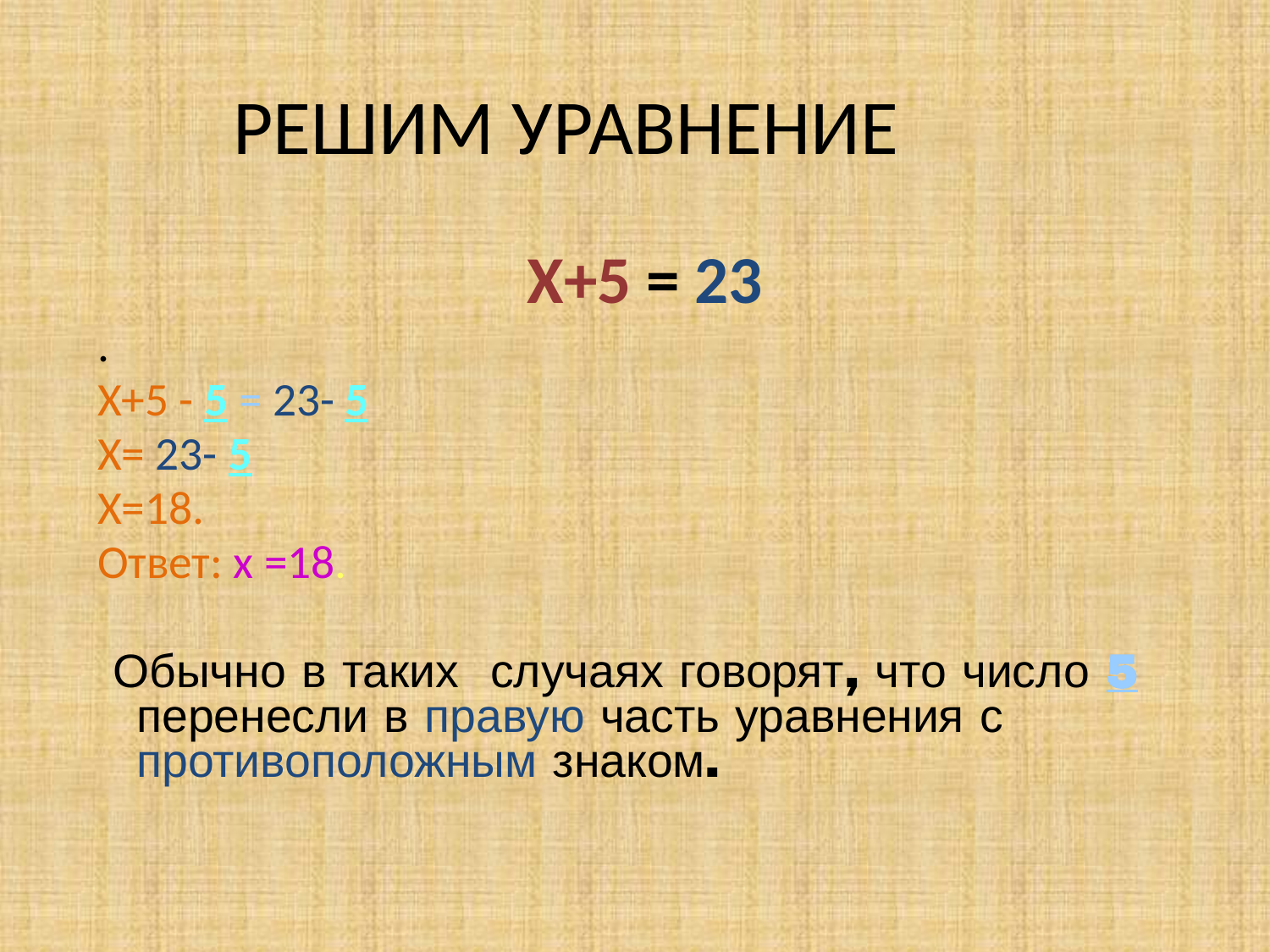

# РЕШИМ УРАВНЕНИЕ
Х+5 = 23
.
Х+5 - 5 = 23- 5
Х= 23- 5
Х=18.
Ответ: х =18.

 Обычно в таких  случаях говорят, что число 5 перенесли в правую часть уравнения с противоположным знаком.